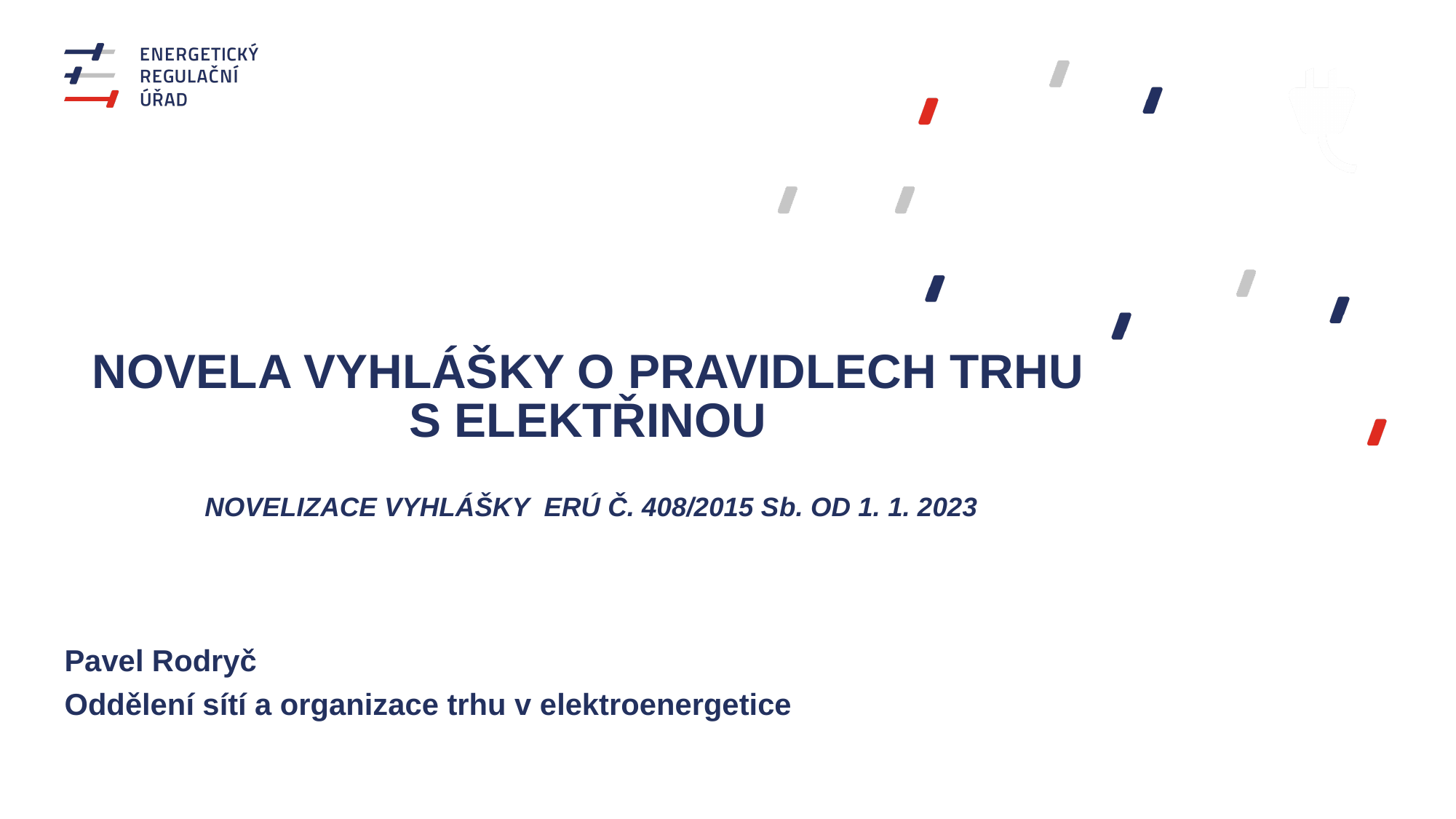

# Novela vyhlášky o Pravidlech trhu s elektřinou novelizace vyhlášky  ERÚ č. 408/2015 Sb. od 1. 1. 2023
Pavel Rodryč
Oddělení sítí a organizace trhu v elektroenergetice